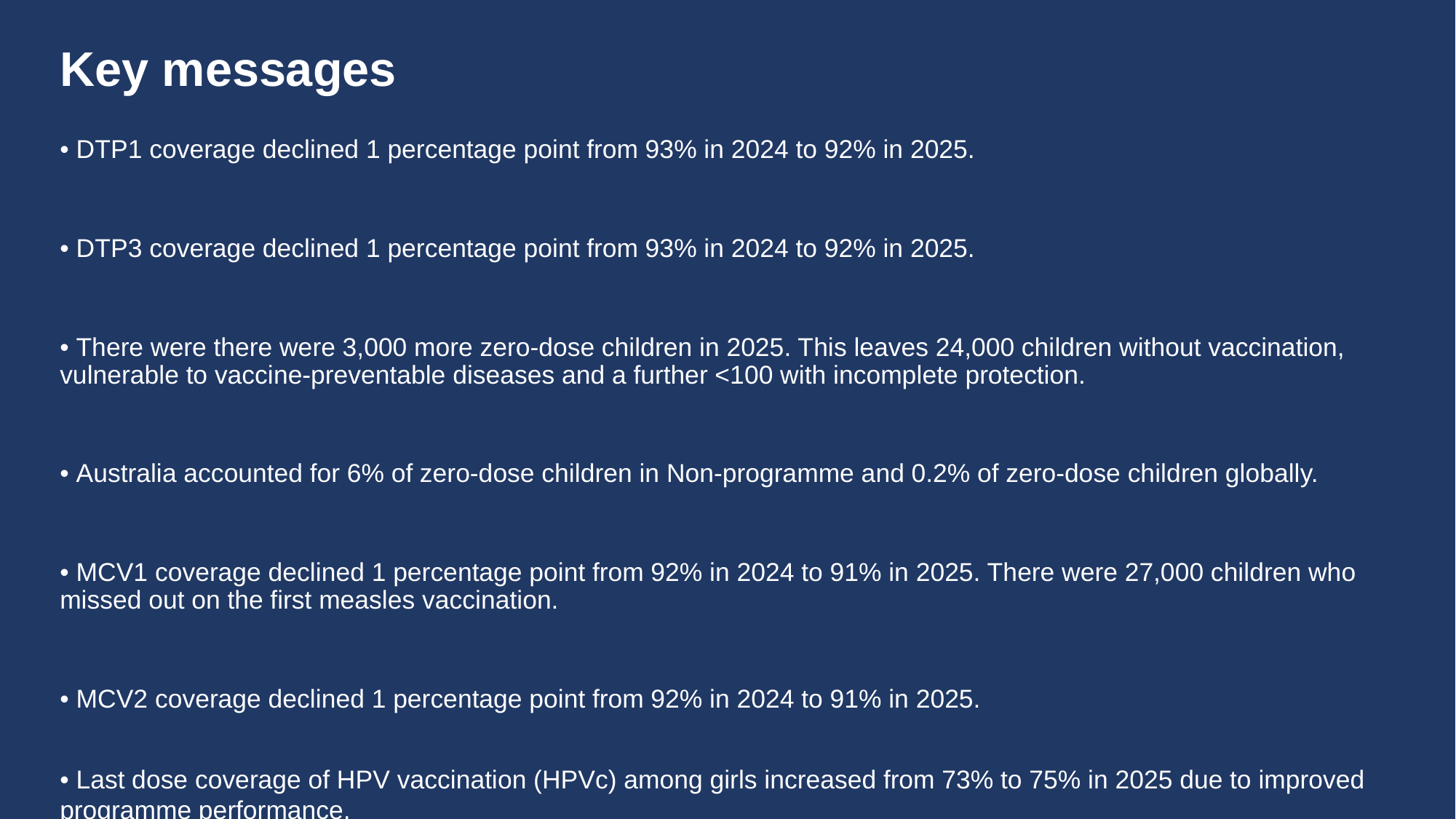

# Key messages
• DTP1 coverage declined 1 percentage point from 93% in 2024 to 92% in 2025.

• DTP3 coverage declined 1 percentage point from 93% in 2024 to 92% in 2025.

• There were there were 3,000 more zero-dose children in 2025. This leaves 24,000 children without vaccination, vulnerable to vaccine-preventable diseases and a further <100 with incomplete protection.

• Australia accounted for 6% of zero-dose children in Non-programme and 0.2% of zero-dose children globally.

• MCV1 coverage declined 1 percentage point from 92% in 2024 to 91% in 2025. There were 27,000 children who missed out on the first measles vaccination.

• MCV2 coverage declined 1 percentage point from 92% in 2024 to 91% in 2025.

• Last dose coverage of HPV vaccination (HPVc) among girls increased from 73% to 75% in 2025 due to improved programme performance.